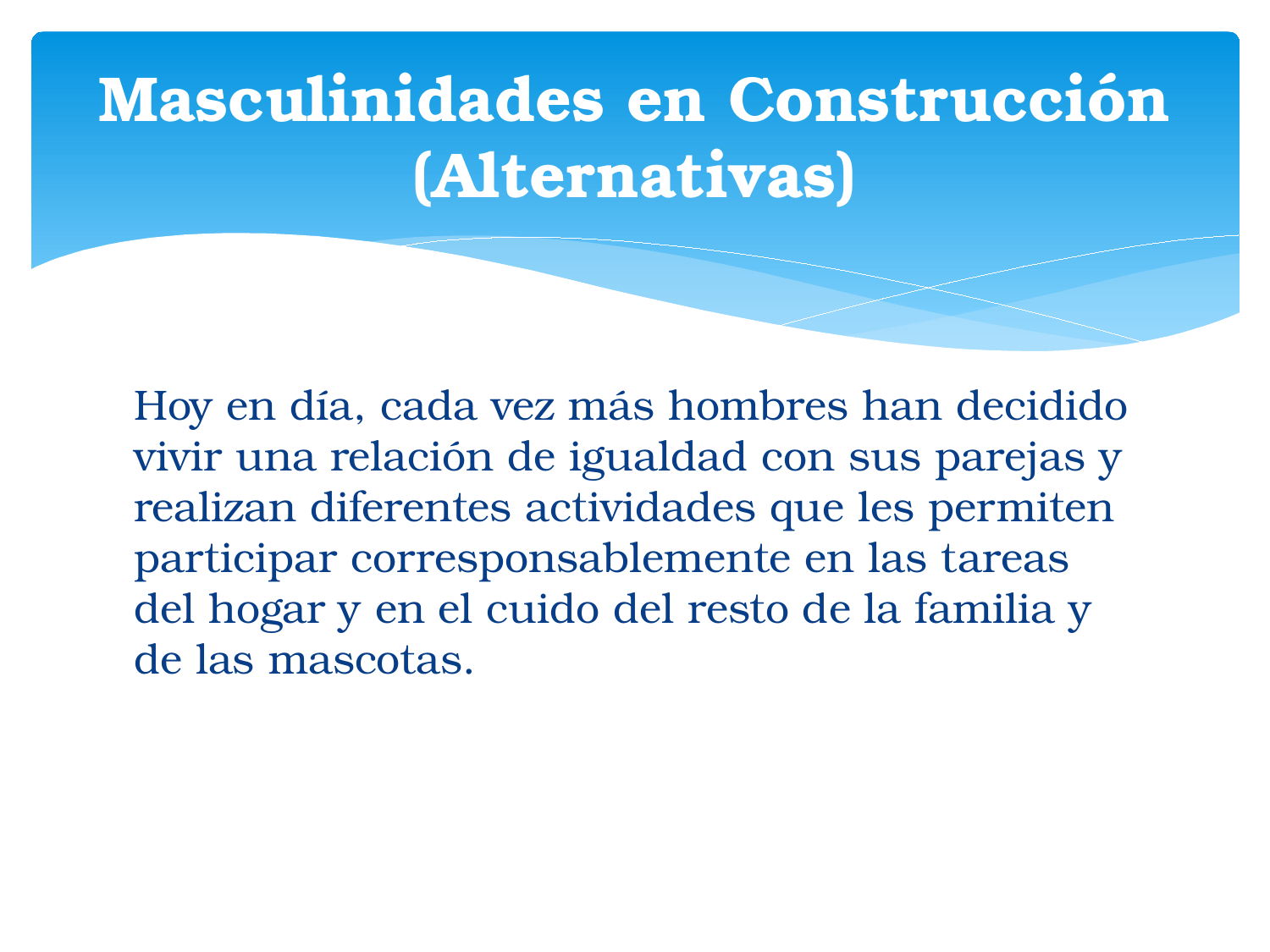

# Masculinidades en Construcción (Alternativas)
Hoy en día, cada vez más hombres han decidido vivir una relación de igualdad con sus parejas y realizan diferentes actividades que les permiten participar corresponsablemente en las tareas del hogar y en el cuido del resto de la familia y de las mascotas.